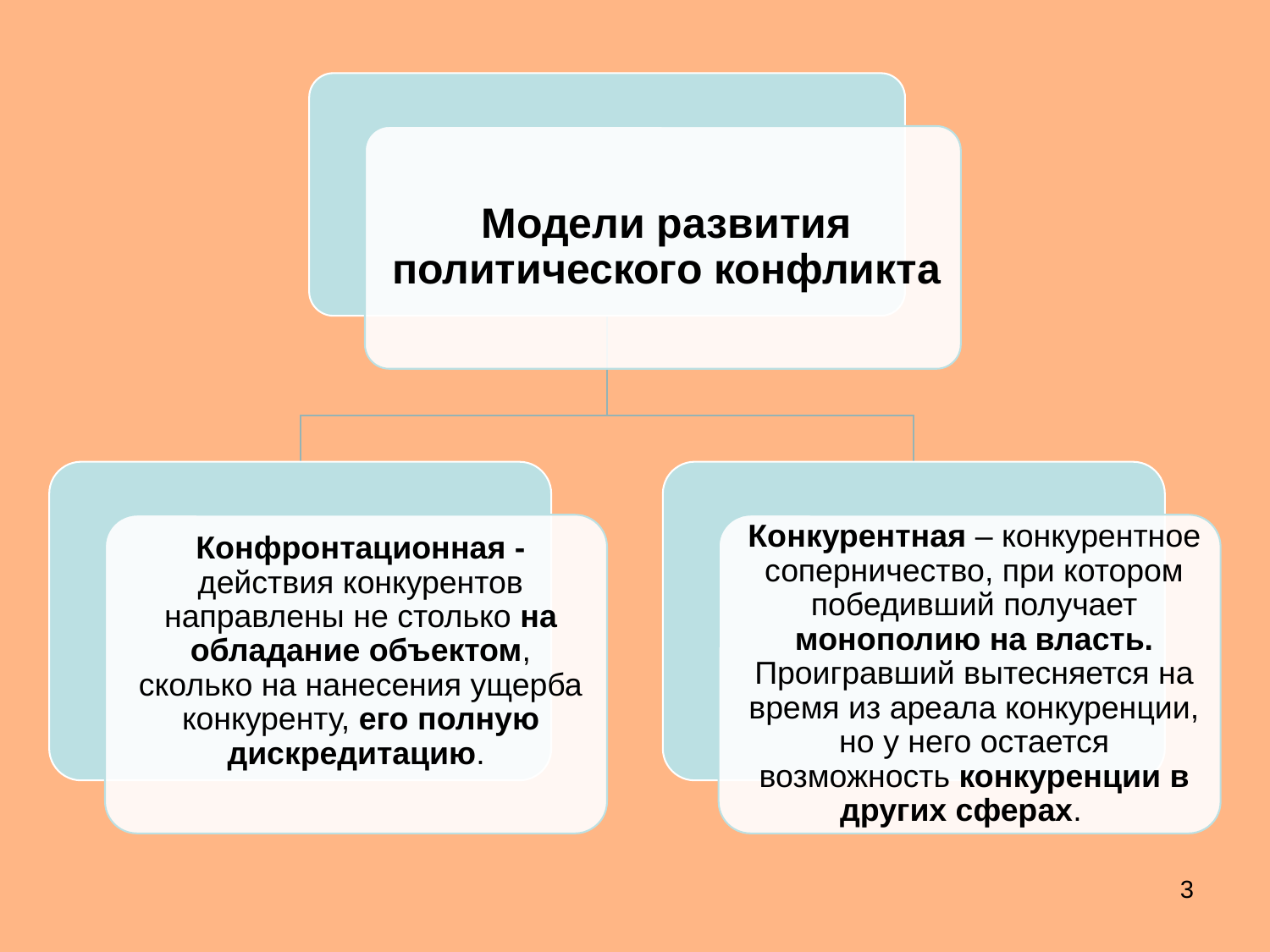

Модели развития политического конфликта
Конфронтационная -действия конкурентов направлены не столько на обладание объектом, сколько на нанесения ущерба конкуренту, его полную дискредитацию.

Конкурентная – конкурентное соперничество, при котором победивший получает монополию на власть. Проигравший вытесняется на время из ареала конкуренции, но у него остается возможность конкуренции в других сферах.
3